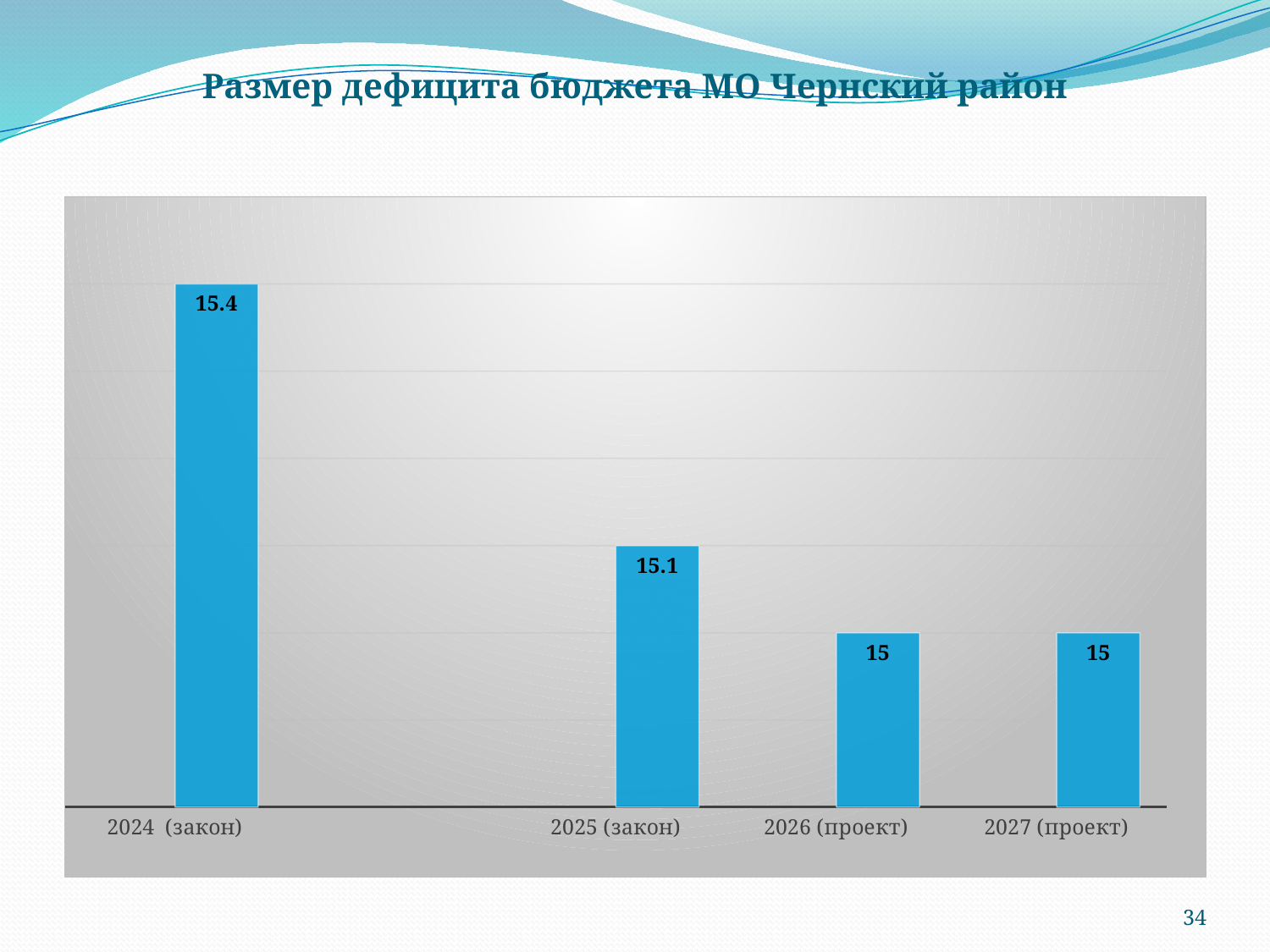

# Размер дефицита бюджета МО Чернский район

### Chart

| Category | Ряд 1 | Столбец1 |
|---|---|---|
| 2024  (закон) | None | 15.4 |
|  | None | None |
| 2025 (закон) | None | 15.1 |
| 2026 (проект) | None | 15.0 |
| 2027 (проект) | None | 15.0 |
34